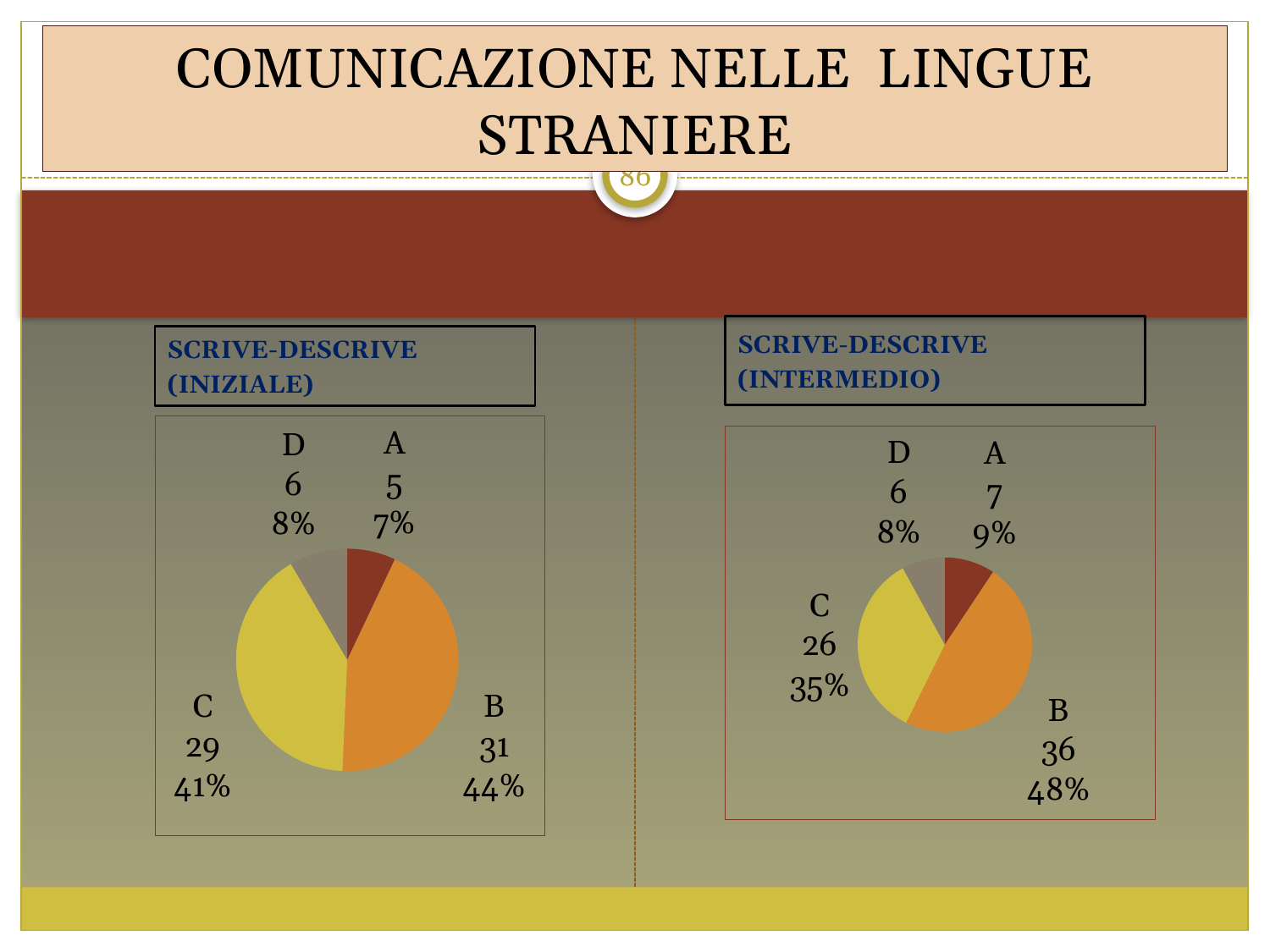

# COMUNICAZIONE NELLE  LINGUE STRANIERE
86
SCRIVE-DESCRIVE
(INTERMEDIO)
SCRIVE-DESCRIVE
(INIZIALE)

### Chart

| Category | Vendite |
|---|---|
| A | 5.0 |
| B | 31.0 |
| C | 29.0 |
| D | 6.0 |

### Chart

| Category | Vendite |
|---|---|
| A | 7.0 |
| B | 36.0 |
| C | 26.0 |
| D | 6.0 |